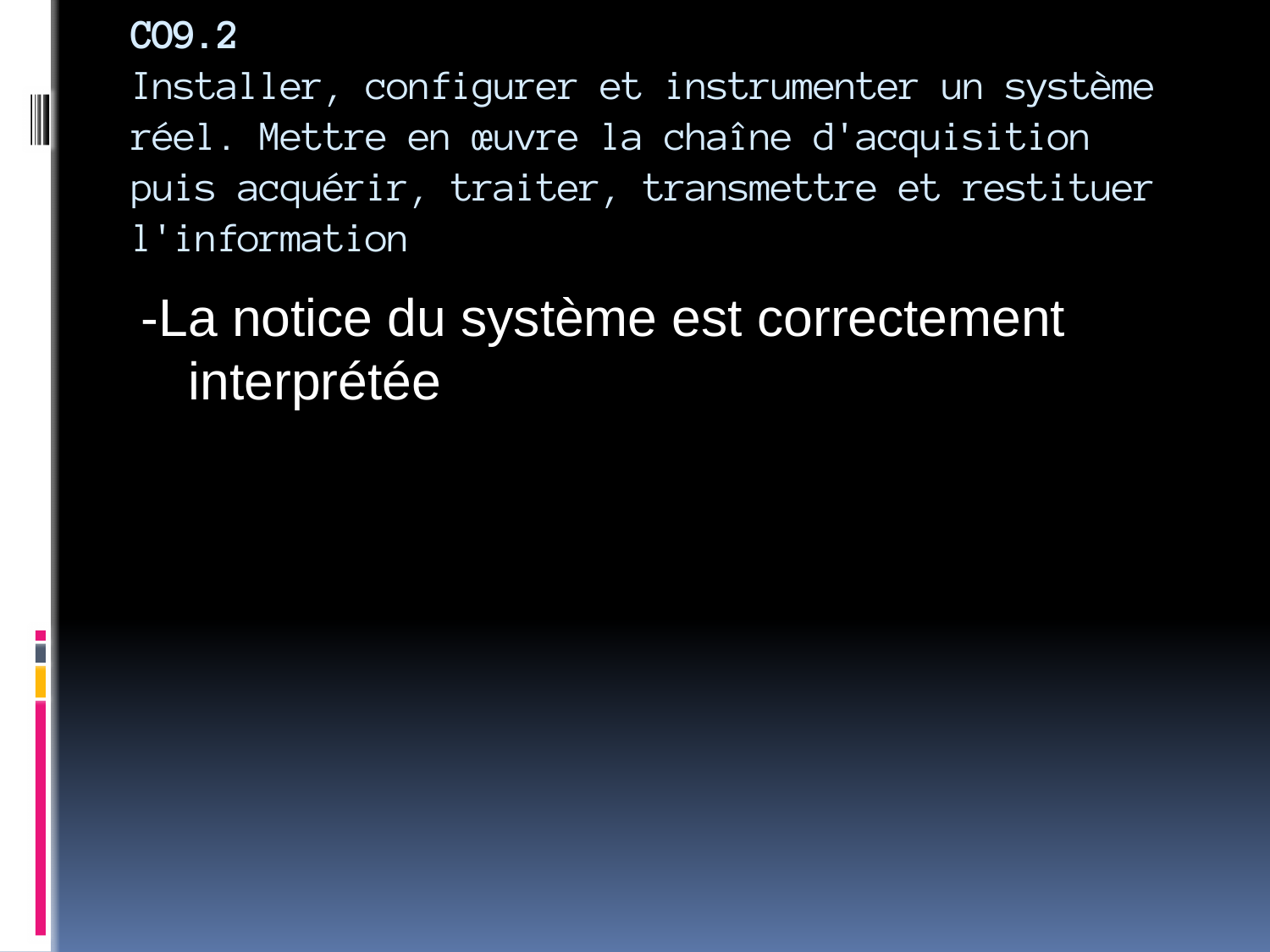

# CO9.2 Installer, configurer et instrumenter un système réel. Mettre en œuvre la chaîne d'acquisition puis acquérir, traiter, transmettre et restituer l'information
-La notice du système est correctement interprétée